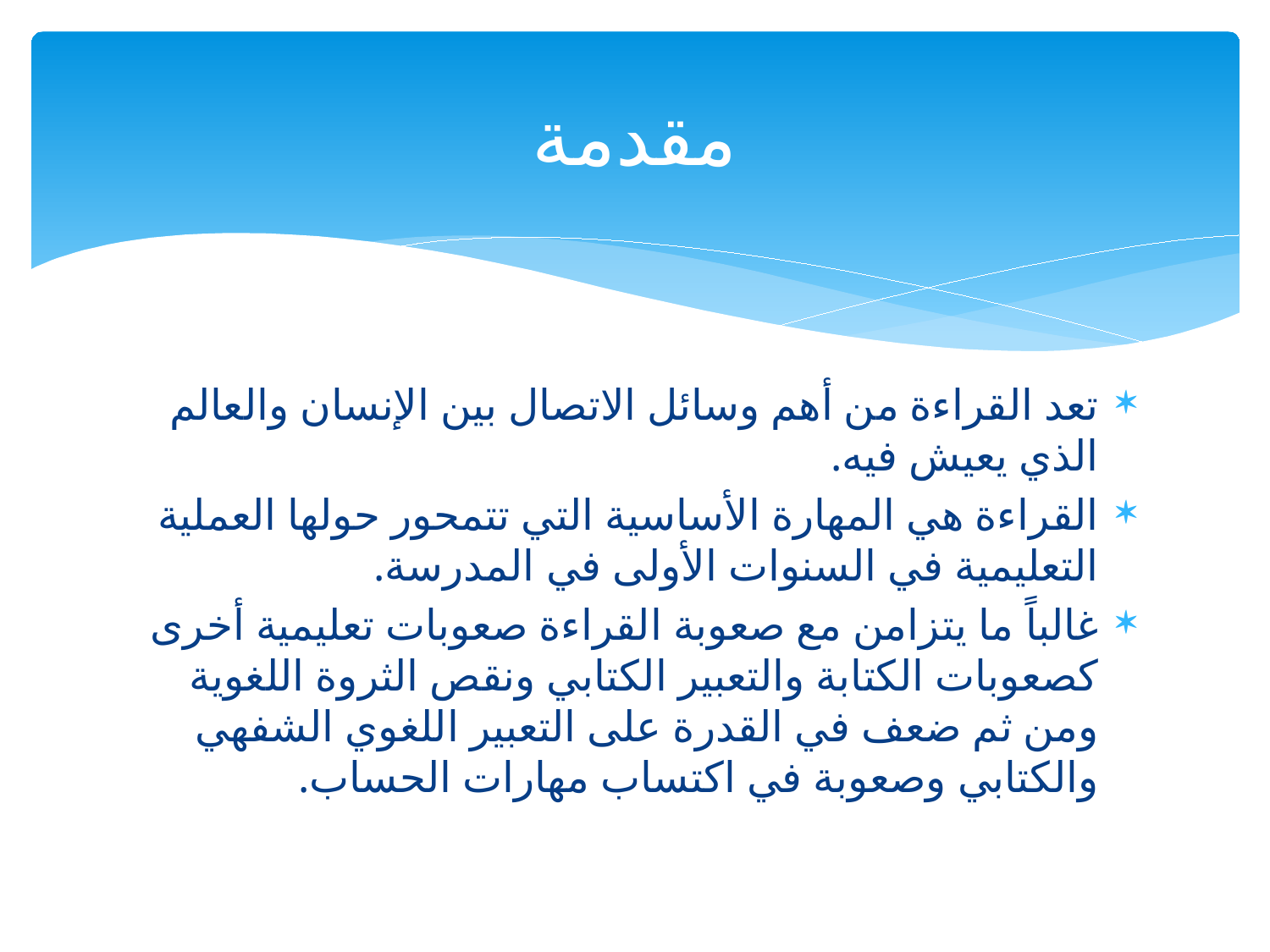

# مقدمة
تعد القراءة من أهم وسائل الاتصال بين الإنسان والعالم الذي يعيش فيه.
القراءة هي المهارة الأساسية التي تتمحور حولها العملية التعليمية في السنوات الأولى في المدرسة.
غالباً ما يتزامن مع صعوبة القراءة صعوبات تعليمية أخرى كصعوبات الكتابة والتعبير الكتابي ونقص الثروة اللغوية ومن ثم ضعف في القدرة على التعبير اللغوي الشفهي والكتابي وصعوبة في اكتساب مهارات الحساب.